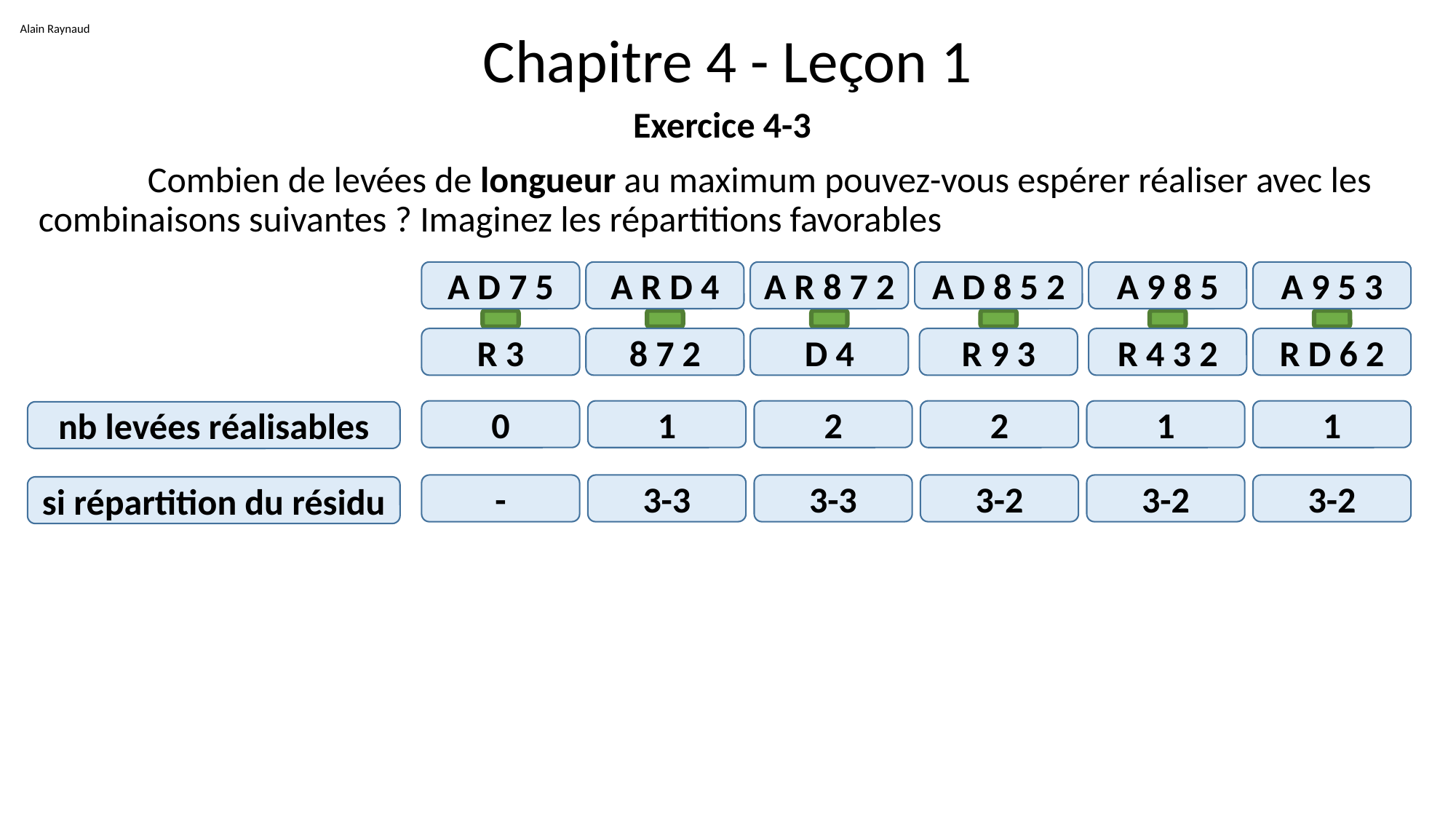

Alain Raynaud
# Chapitre 4 - Leçon 1
Exercice 4-3
	Combien de levées de longueur au maximum pouvez-vous espérer réaliser avec les combinaisons suivantes ? Imaginez les répartitions favorables

A D 7 5

R 3
A R D 4

8 7 2
A R 8 7 2

D 4
A D 8 5 2

R 9 3
A 9 8 5

R 4 3 2
A 9 5 3

R D 6 2
0
1
2
2
1
1
nb levées réalisables
-
3-3
3-3
3-2
3-2
3-2
si répartition du résidu